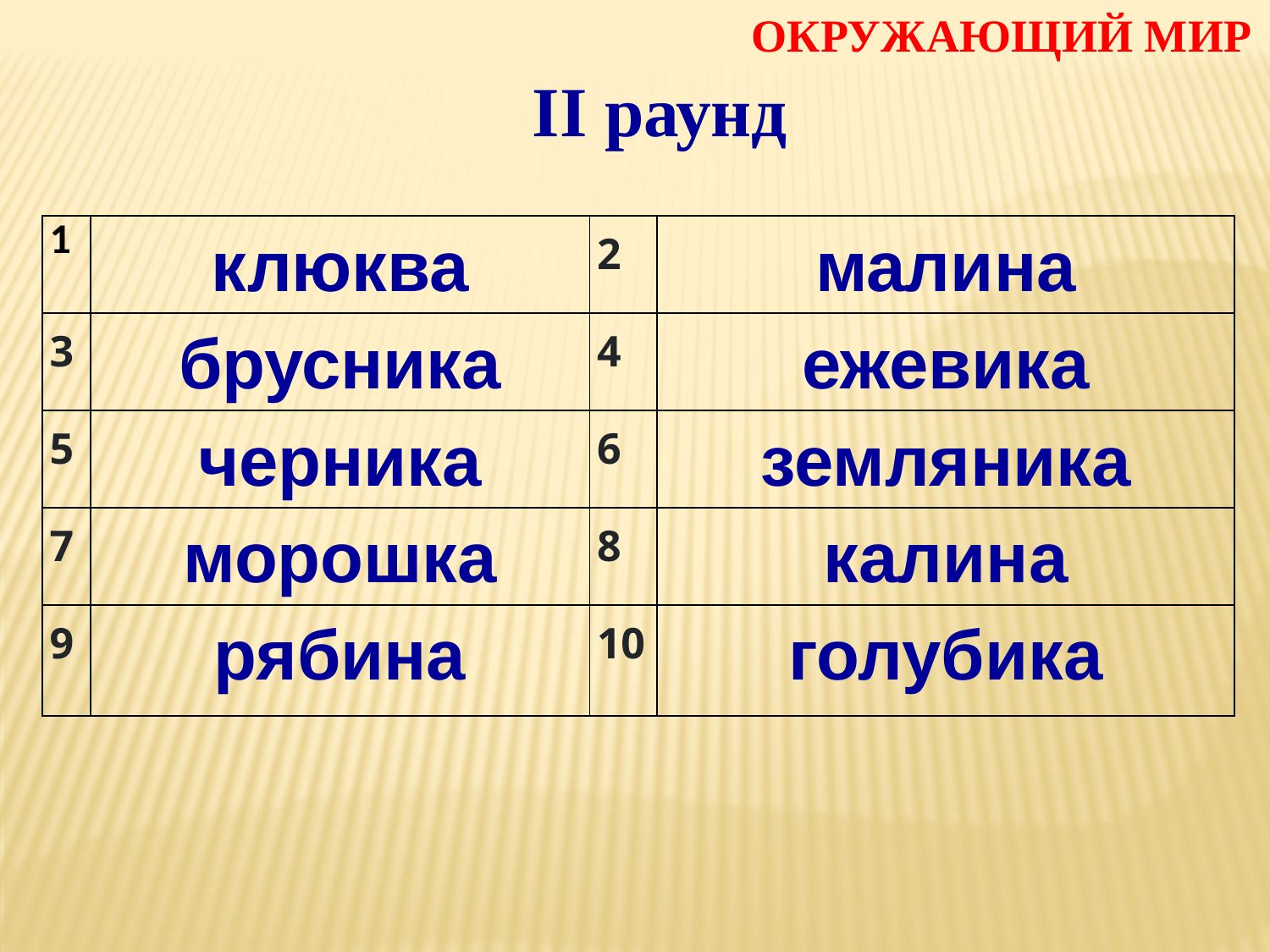

ОКРУЖАЮЩИЙ МИР

II раунд
| 1 | клюква | 2 | малина |
| --- | --- | --- | --- |
| 3 | брусника | 4 | ежевика |
| 5 | черника | 6 | земляника |
| 7 | морошка | 8 | калина |
| 9 | рябина | 10 | голубика |